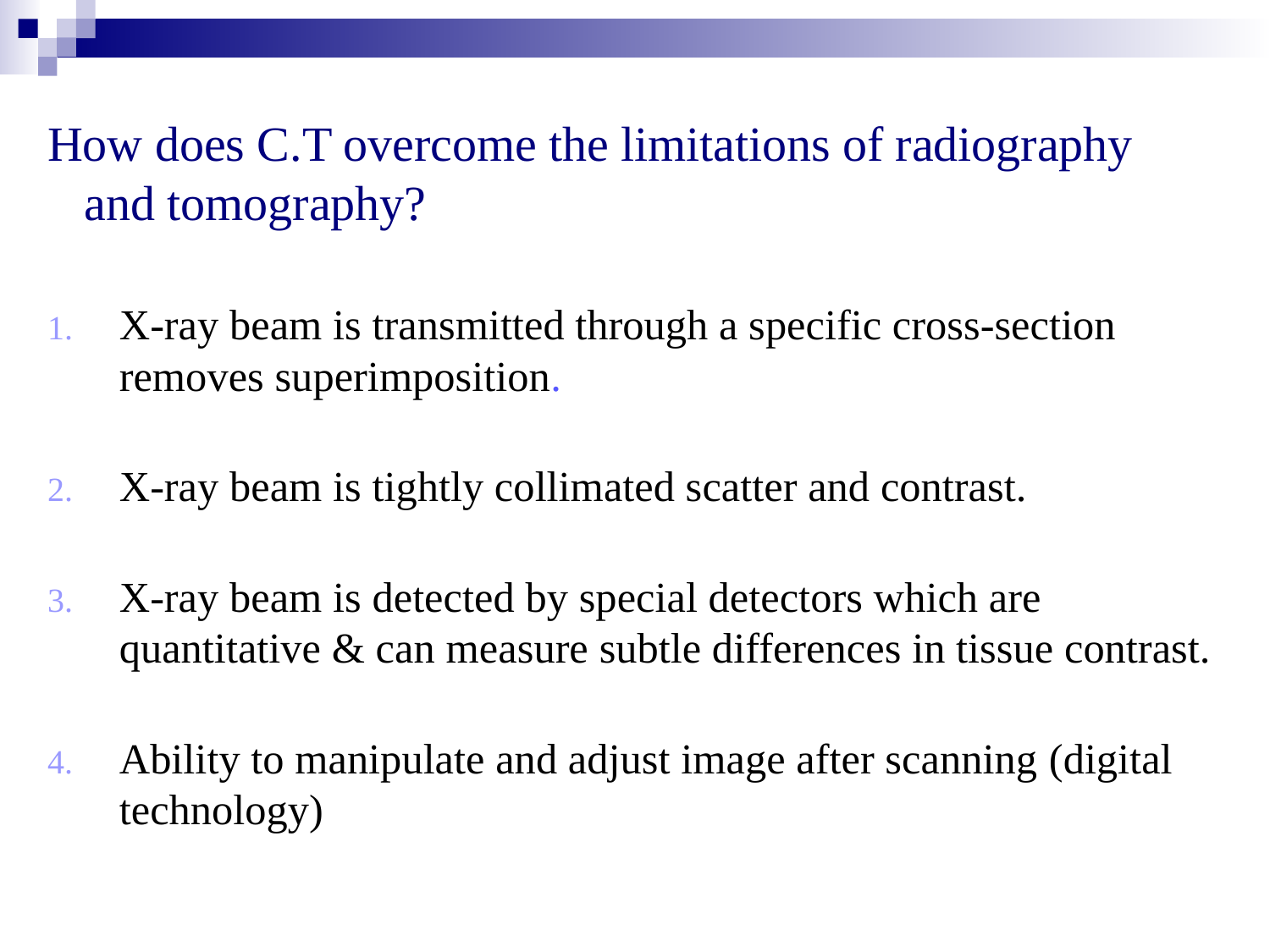

How does C.T overcome the limitations of radiography and tomography?

X-ray beam is transmitted through a specific cross-section          removes superimposition.

X-ray beam is tightly collimated scatter and contrast.

X-ray beam is detected by special detectors which are quantitative & can measure subtle differences in tissue contrast.

Ability to manipulate and adjust image after scanning (digital technology)